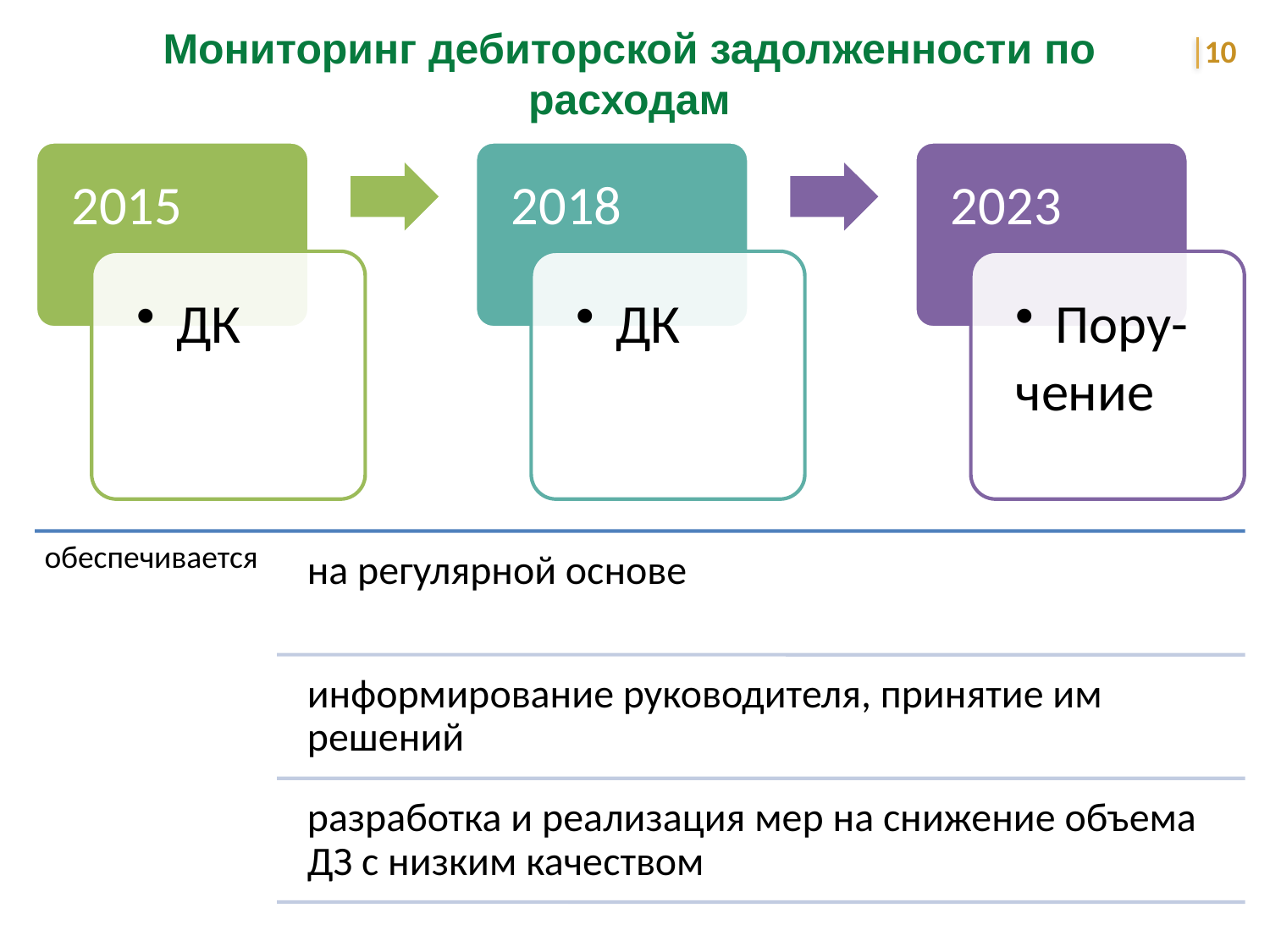

Мониторинг дебиторской задолженности по расходам
10
2015
ДК

2018
ДК

2023
Пору-
чение
обеспечивается
на регулярной основе
информирование руководителя, принятие им решений
разработка и реализация мер на снижение объема ДЗ с низким качеством